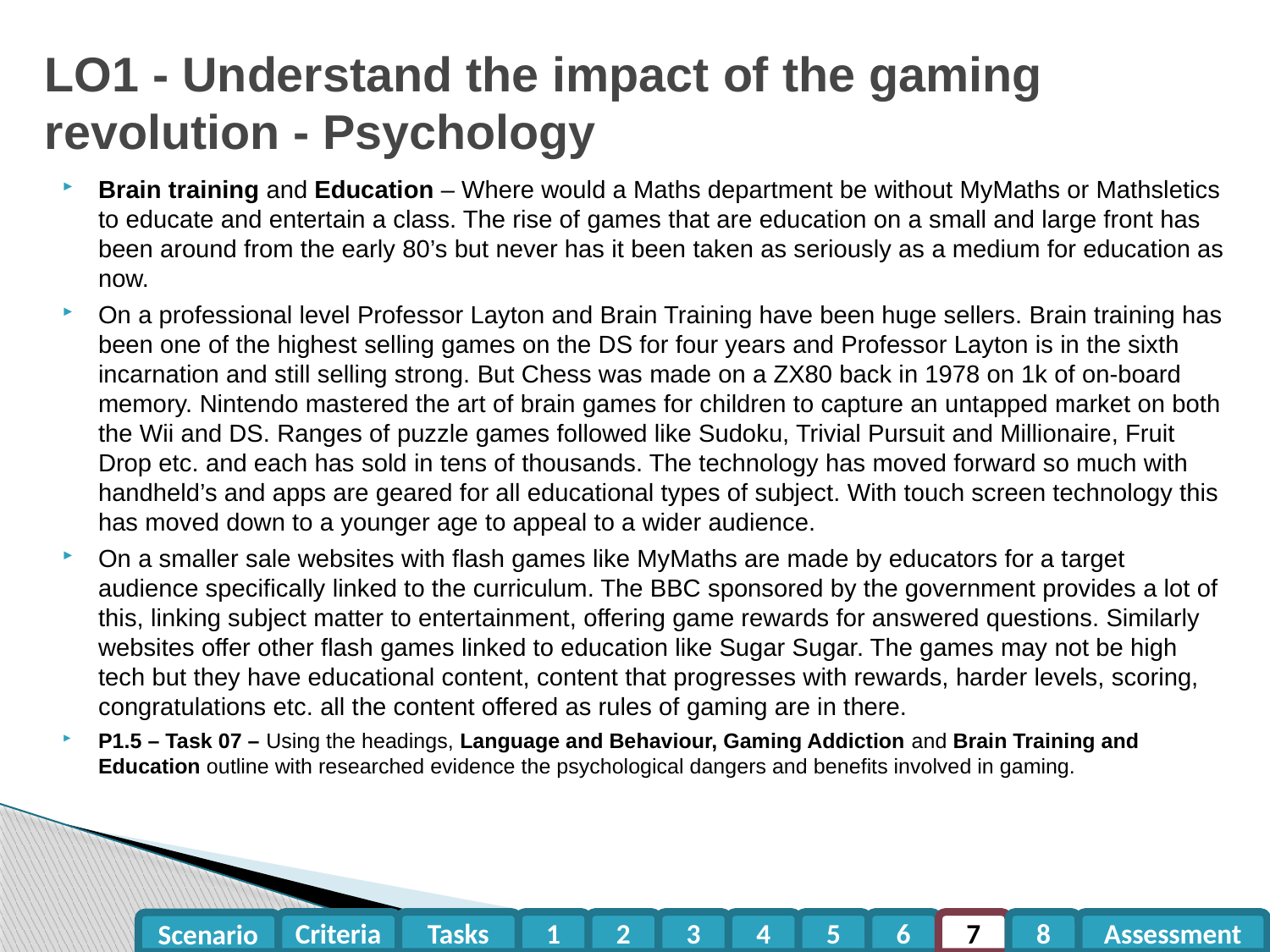

# LO1 - Understand the impact of the gaming revolution - Psychology
Brain training and Education – Where would a Maths department be without MyMaths or Mathsletics to educate and entertain a class. The rise of games that are education on a small and large front has been around from the early 80’s but never has it been taken as seriously as a medium for education as now.
On a professional level Professor Layton and Brain Training have been huge sellers. Brain training has been one of the highest selling games on the DS for four years and Professor Layton is in the sixth incarnation and still selling strong. But Chess was made on a ZX80 back in 1978 on 1k of on-board memory. Nintendo mastered the art of brain games for children to capture an untapped market on both the Wii and DS. Ranges of puzzle games followed like Sudoku, Trivial Pursuit and Millionaire, Fruit Drop etc. and each has sold in tens of thousands. The technology has moved forward so much with handheld’s and apps are geared for all educational types of subject. With touch screen technology this has moved down to a younger age to appeal to a wider audience.
On a smaller sale websites with flash games like MyMaths are made by educators for a target audience specifically linked to the curriculum. The BBC sponsored by the government provides a lot of this, linking subject matter to entertainment, offering game rewards for answered questions. Similarly websites offer other flash games linked to education like Sugar Sugar. The games may not be high tech but they have educational content, content that progresses with rewards, harder levels, scoring, congratulations etc. all the content offered as rules of gaming are in there.
P1.5 – Task 07 – Using the headings, Language and Behaviour, Gaming Addiction and Brain Training and Education outline with researched evidence the psychological dangers and benefits involved in gaming.
Criteria
Tasks
1
2
3
4
5
6
7
8
Assessment
Scenario